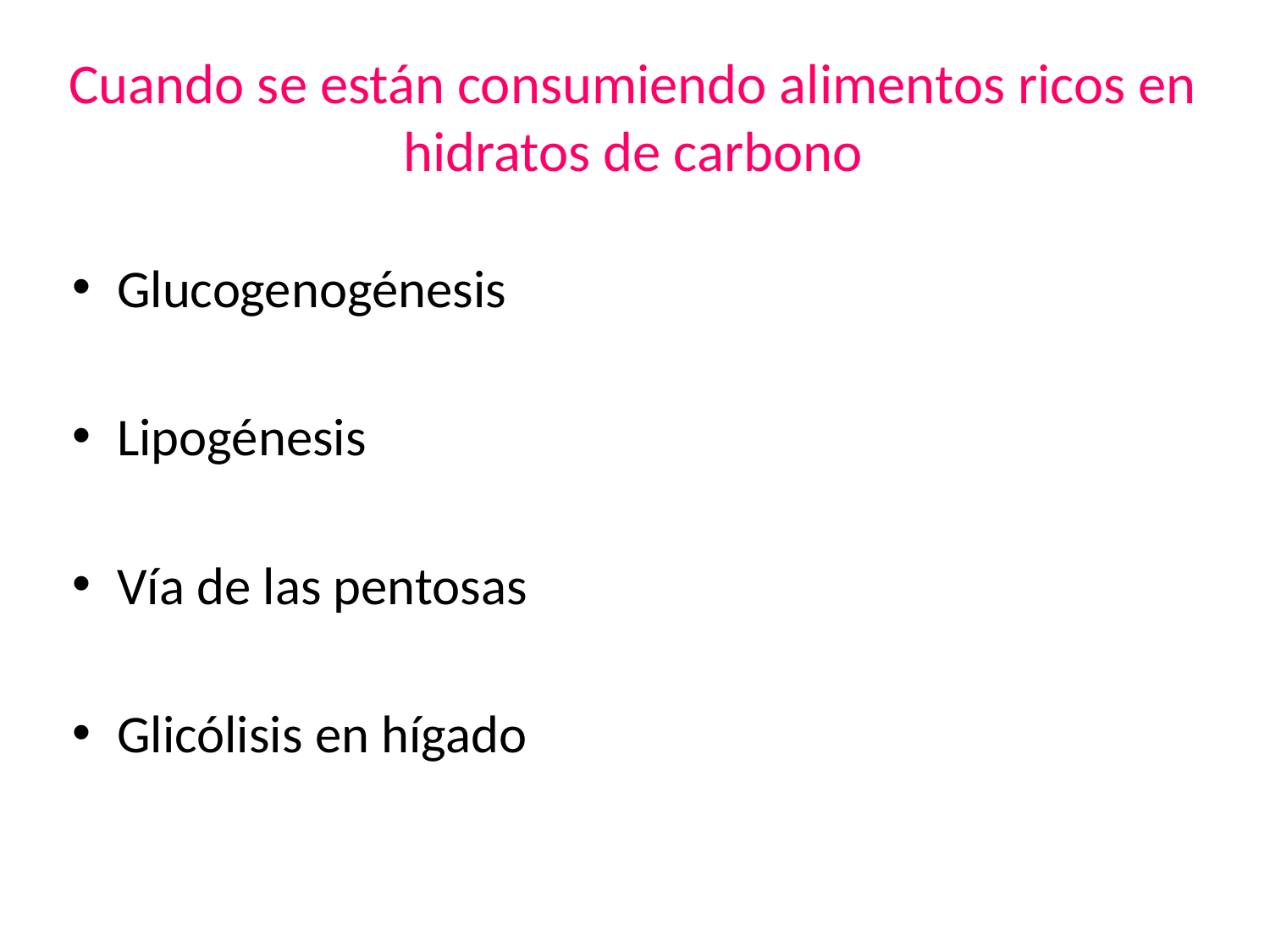

# Cuando se están consumiendo alimentos ricos en hidratos de carbono
Glucogenogénesis

Lipogénesis

Vía de las pentosas

Glicólisis en hígado